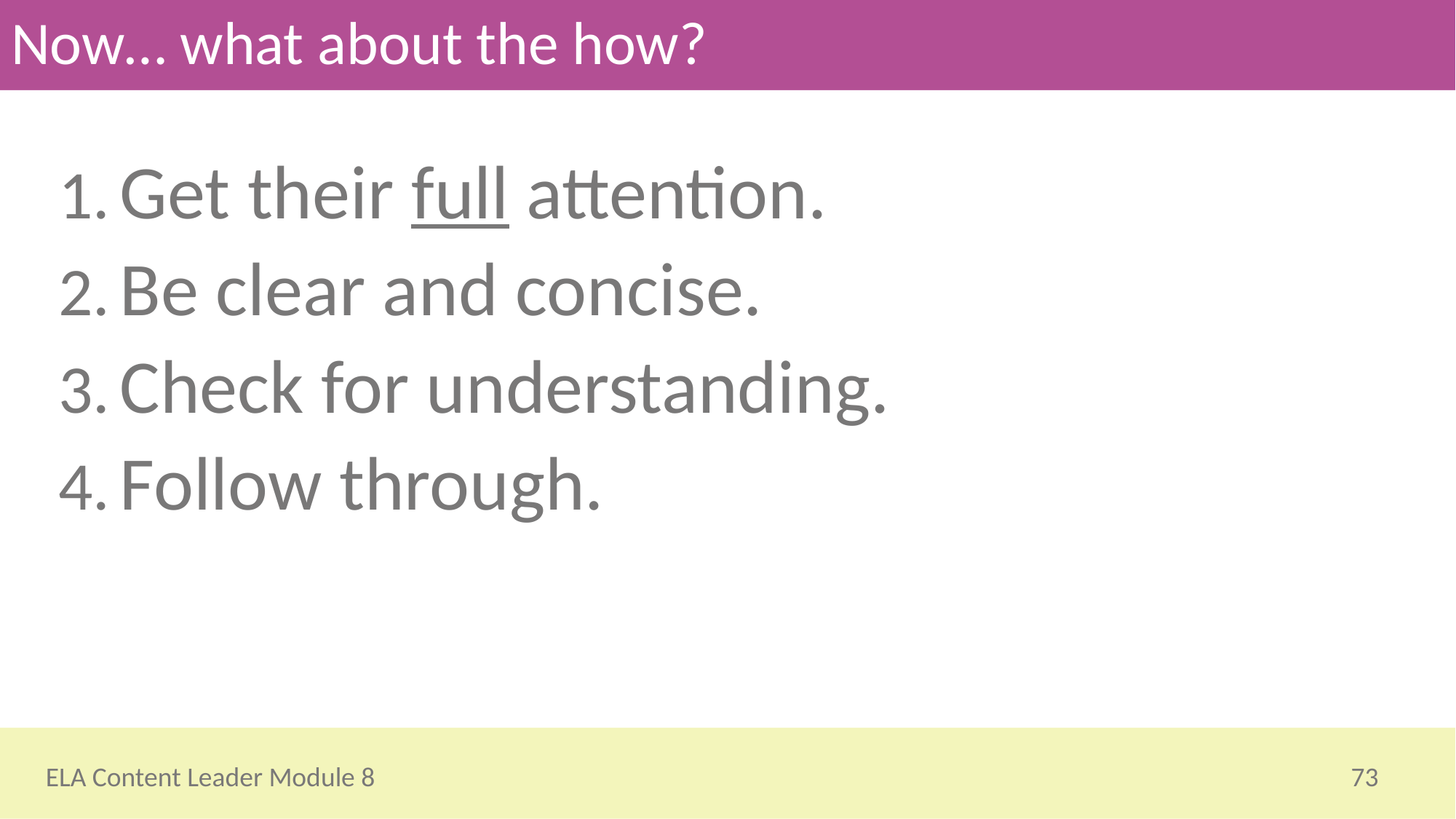

# Now… what about the how?
Get their full attention.
Be clear and concise.
Check for understanding.
Follow through.
73